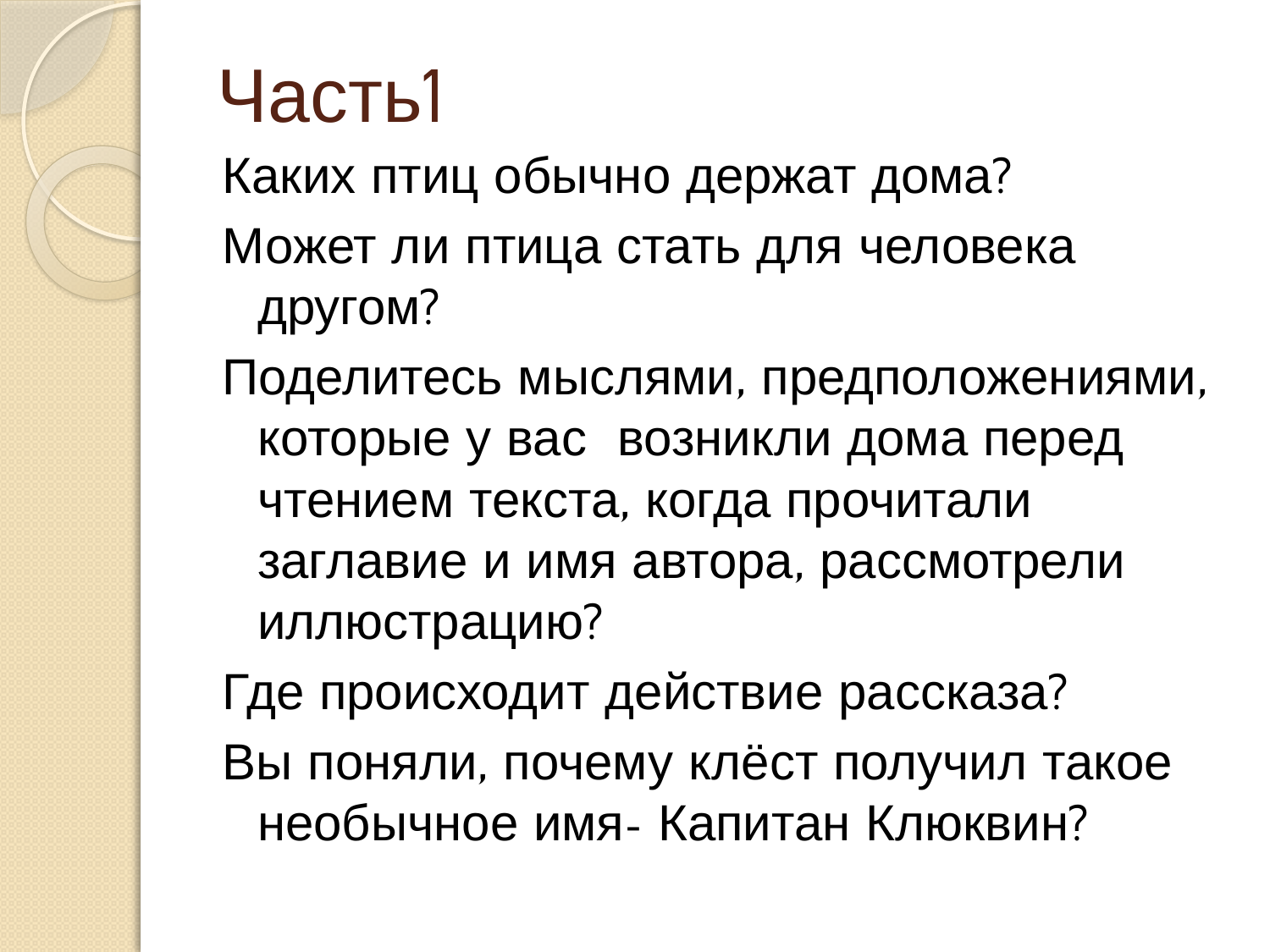

# Часть1
Каких птиц обычно держат дома?
Может ли птица стать для человека другом?
Поделитесь мыслями, предположениями, которые у вас  возникли дома перед чтением текста, когда прочитали заглавие и имя автора, рассмотрели иллюстрацию?
Где происходит действие рассказа?
Вы поняли, почему клёст получил такое необычное имя- Капитан Клюквин?